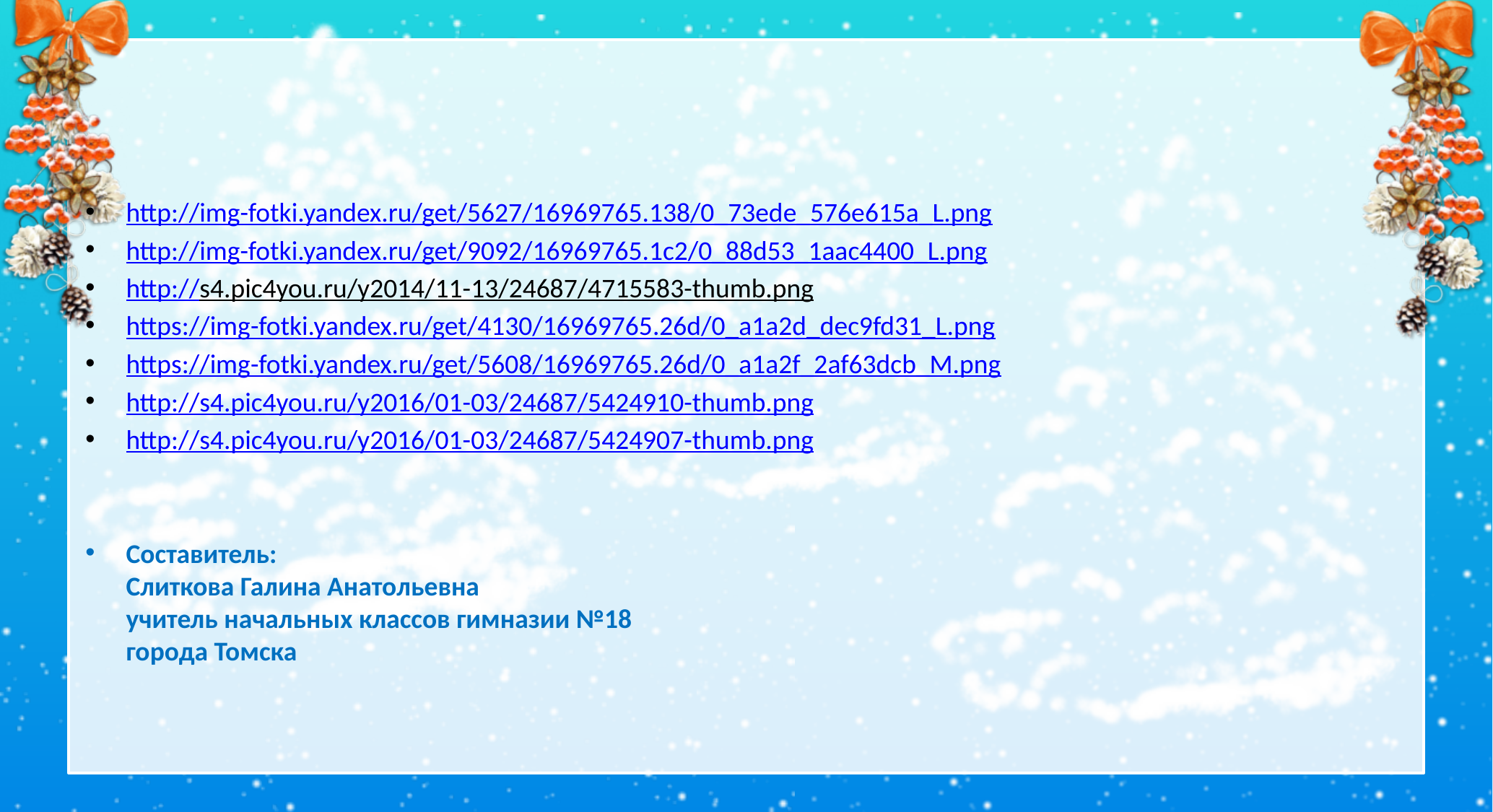

#
http://img-fotki.yandex.ru/get/5627/16969765.138/0_73ede_576e615a_L.png
http://img-fotki.yandex.ru/get/9092/16969765.1c2/0_88d53_1aac4400_L.png
http://s4.pic4you.ru/y2014/11-13/24687/4715583-thumb.png
https://img-fotki.yandex.ru/get/4130/16969765.26d/0_a1a2d_dec9fd31_L.png
https://img-fotki.yandex.ru/get/5608/16969765.26d/0_a1a2f_2af63dcb_M.png
http://s4.pic4you.ru/y2016/01-03/24687/5424910-thumb.png
http://s4.pic4you.ru/y2016/01-03/24687/5424907-thumb.png

Составитель:
Слиткова Галина Анатольевна
учитель начальных классов гимназии №18
города Томска